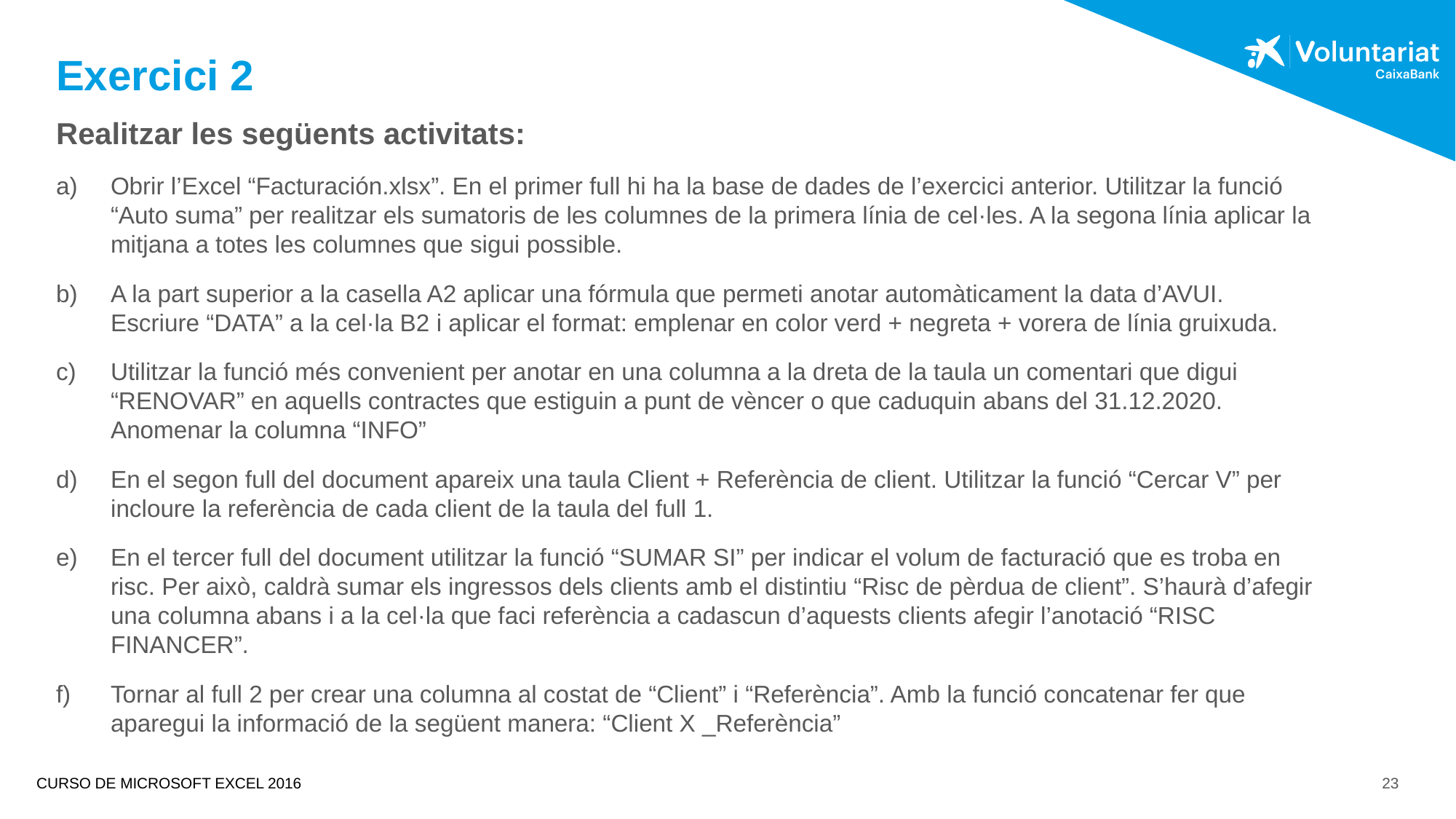

# Exercici 2
Realitzar les següents activitats:
Obrir l’Excel “Facturación.xlsx”. En el primer full hi ha la base de dades de l’exercici anterior. Utilitzar la funció “Auto suma” per realitzar els sumatoris de les columnes de la primera línia de cel·les. A la segona línia aplicar la mitjana a totes les columnes que sigui possible.
A la part superior a la casella A2 aplicar una fórmula que permeti anotar automàticament la data d’AVUI. Escriure “DATA” a la cel·la B2 i aplicar el format: emplenar en color verd + negreta + vorera de línia gruixuda.
Utilitzar la funció més convenient per anotar en una columna a la dreta de la taula un comentari que digui “RENOVAR” en aquells contractes que estiguin a punt de vèncer o que caduquin abans del 31.12.2020. Anomenar la columna “INFO”
En el segon full del document apareix una taula Client + Referència de client. Utilitzar la funció “Cercar V” per incloure la referència de cada client de la taula del full 1.
En el tercer full del document utilitzar la funció “SUMAR SI” per indicar el volum de facturació que es troba en risc. Per això, caldrà sumar els ingressos dels clients amb el distintiu “Risc de pèrdua de client”. S’haurà d’afegir una columna abans i a la cel·la que faci referència a cadascun d’aquests clients afegir l’anotació “RISC FINANCER”.
Tornar al full 2 per crear una columna al costat de “Client” i “Referència”. Amb la funció concatenar fer que aparegui la informació de la següent manera: “Client X _Referència”